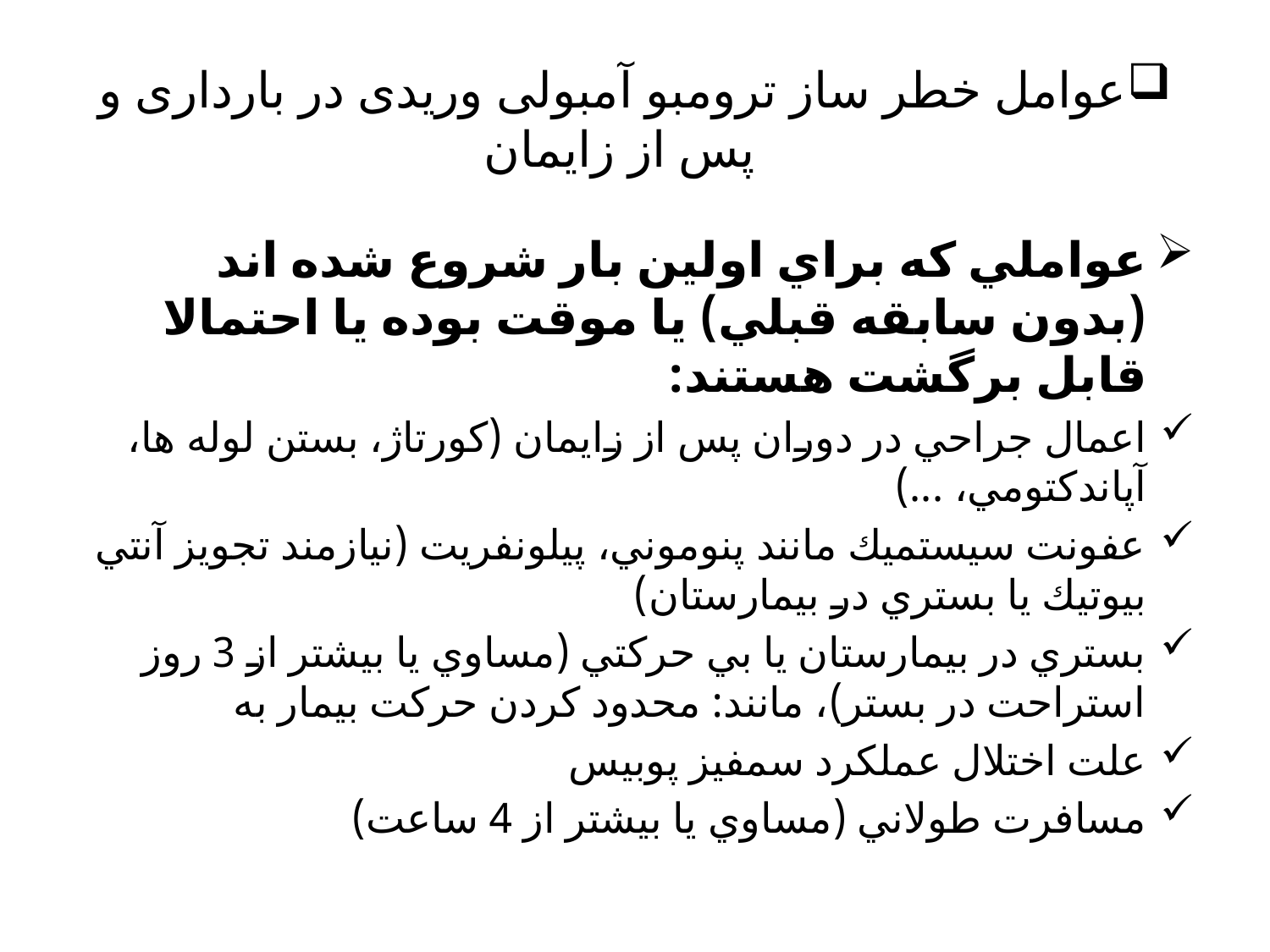

# عوامل خطر ساز ترومبو آمبولی وریدی در بارداری و پس از زایمان
عواملي كه براي اولين بار شروع شده اند (بدون سابقه قبلي) يا موقت بوده يا احتمالا قابل برگشت هستند:
اعمال جراحي در دوران پس از زايمان (كورتاژ، بستن لوله ها، آپاندكتومي، ...)
عفونت سيستميك مانند پنوموني، پيلونفريت (نيازمند تجويز آنتي بيوتيك يا بستري در بيمارستان)
بستري در بيمارستان يا بي حركتي (مساوي يا بيشتر از 3 روز استراحت در بستر)، مانند: محدود كردن حركت بيمار به
علت اختلال عملكرد سمفيز پوبيس
مسافرت طولاني (مساوي يا بيشتر از 4 ساعت)